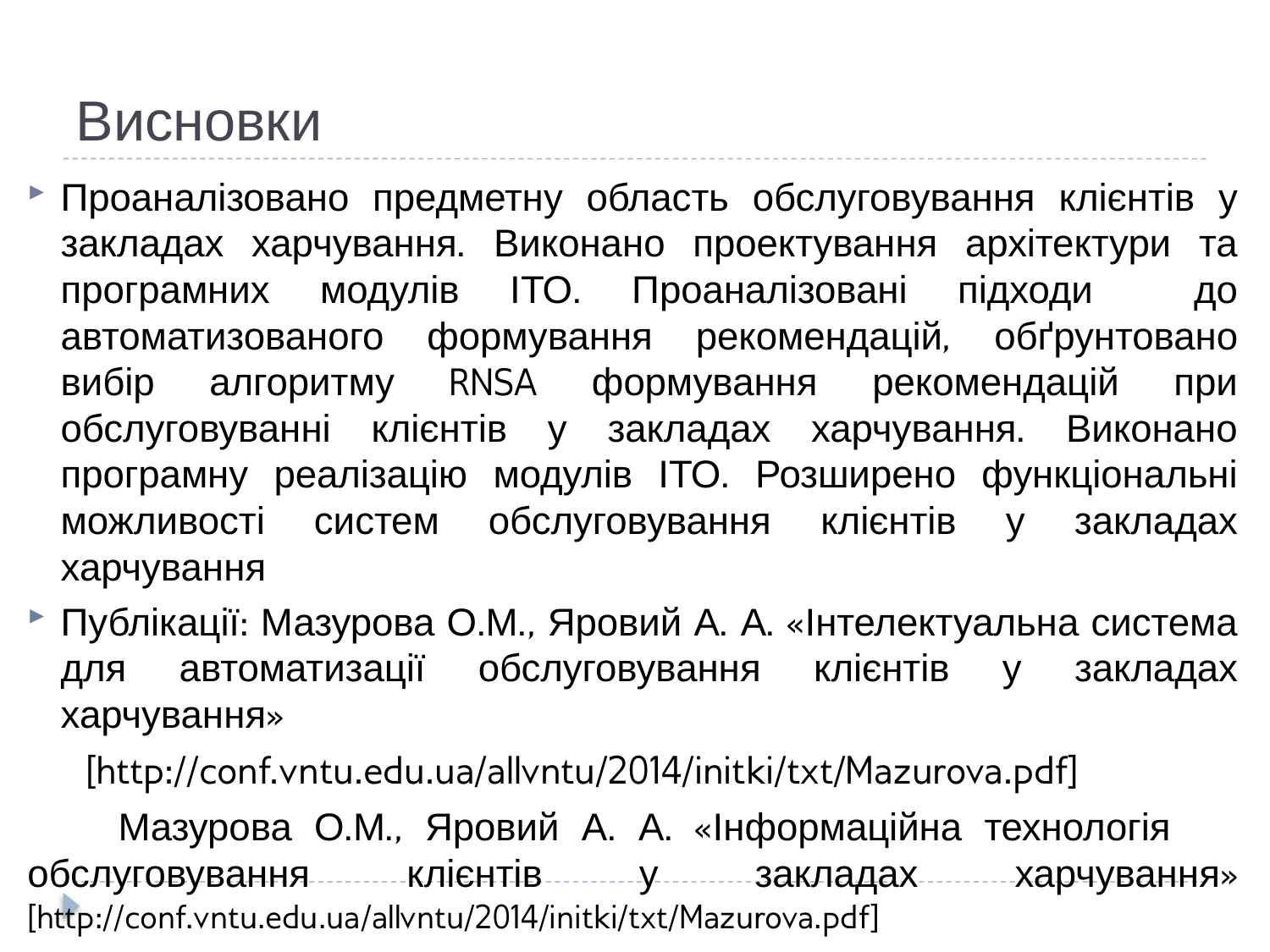

# Висновки
Проаналізовано предметну область обслуговування клієнтів у закладах харчування. Виконано проектування архітектури та програмних модулів ІТО. Проаналізовані підходи  до автоматизованого формування рекомендацій, обґрунтовано вибір алгоритму RNSA формування рекомендацій при обслуговуванні клієнтів у закладах харчування. Виконано програмну реалізацію модулів ІТО. Розширено функціональні можливості систем обслуговування клієнтів у закладах харчування
Публікації: Мазурова О.М., Яровий А. А. «Інтелектуальна система для автоматизації обслуговування клієнтів у закладах харчування»
     [http://conf.vntu.edu.ua/allvntu/2014/initki/txt/Mazurova.pdf]
    Мазурова О.М., Яровий А. А. «Інформаційна технологія    обслуговування клієнтів у закладах харчування» [http://conf.vntu.edu.ua/allvntu/2014/initki/txt/Mazurova.pdf]